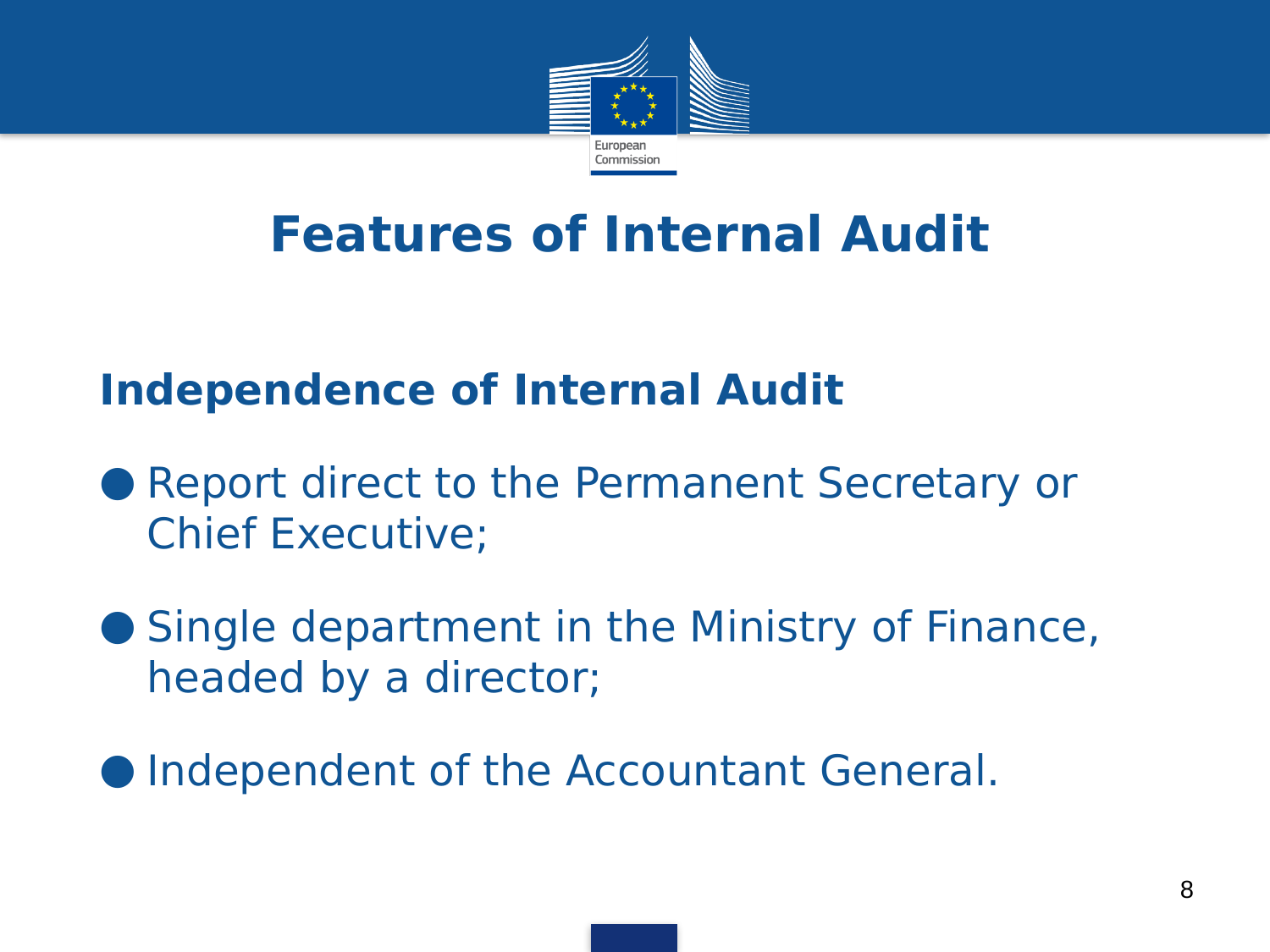

# Features of Internal Audit
Independence of Internal Audit
Report direct to the Permanent Secretary or Chief Executive;
Single department in the Ministry of Finance, headed by a director;
Independent of the Accountant General.
8